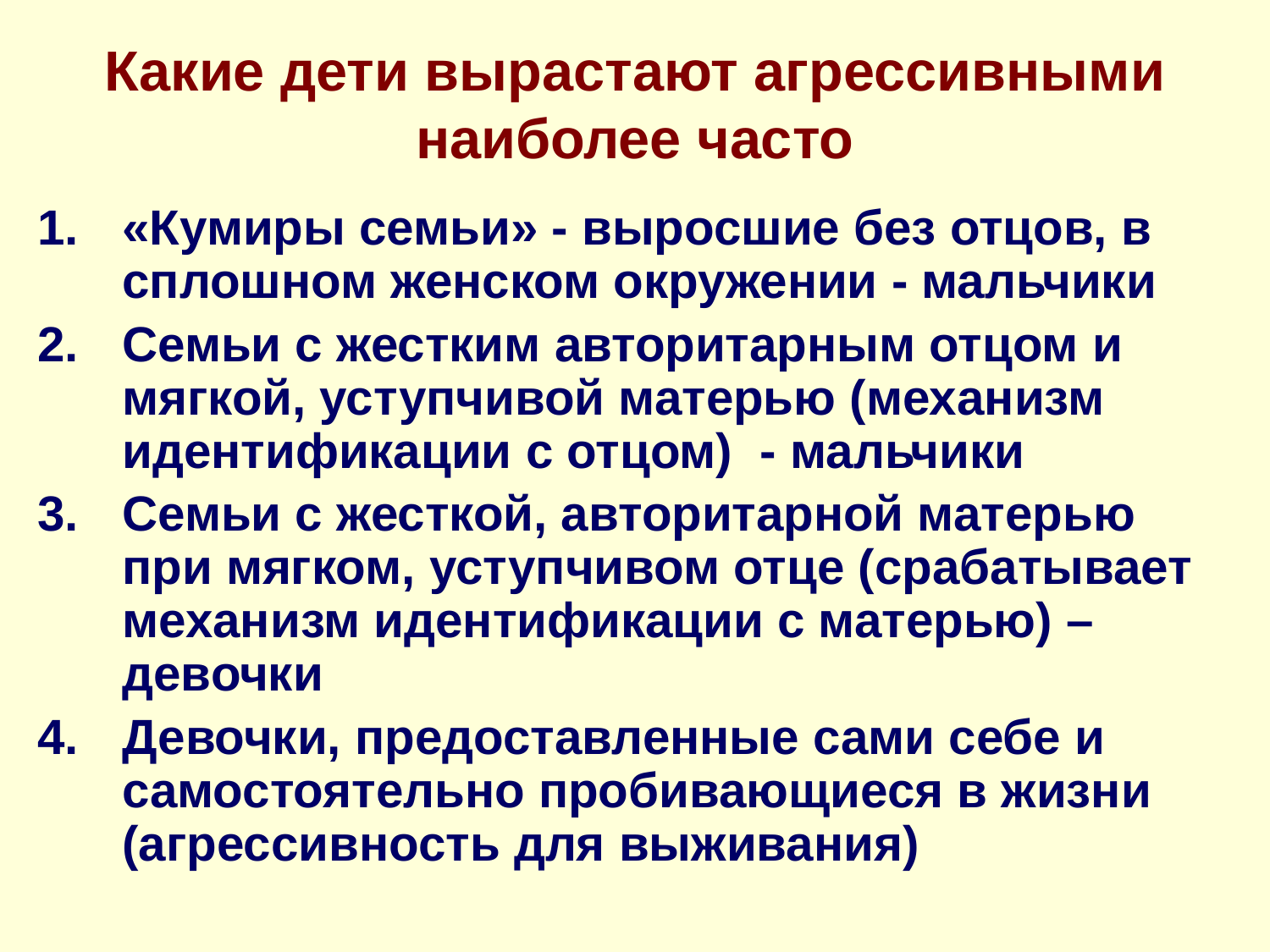

# Какие дети вырастают агрессивными наиболее часто
«Кумиры семьи» - выросшие без отцов, в сплошном женском окружении - мальчики
Семьи с жестким авторитарным отцом и мягкой, уступчивой матерью (механизм идентификации с отцом)  - мальчики
Семьи с жесткой, авторитарной матерью при мягком, уступчивом отце (срабатывает механизм идентификации с матерью) – девочки
Девочки, предоставленные сами себе и самостоятельно пробивающиеся в жизни (агрессивность для выживания)